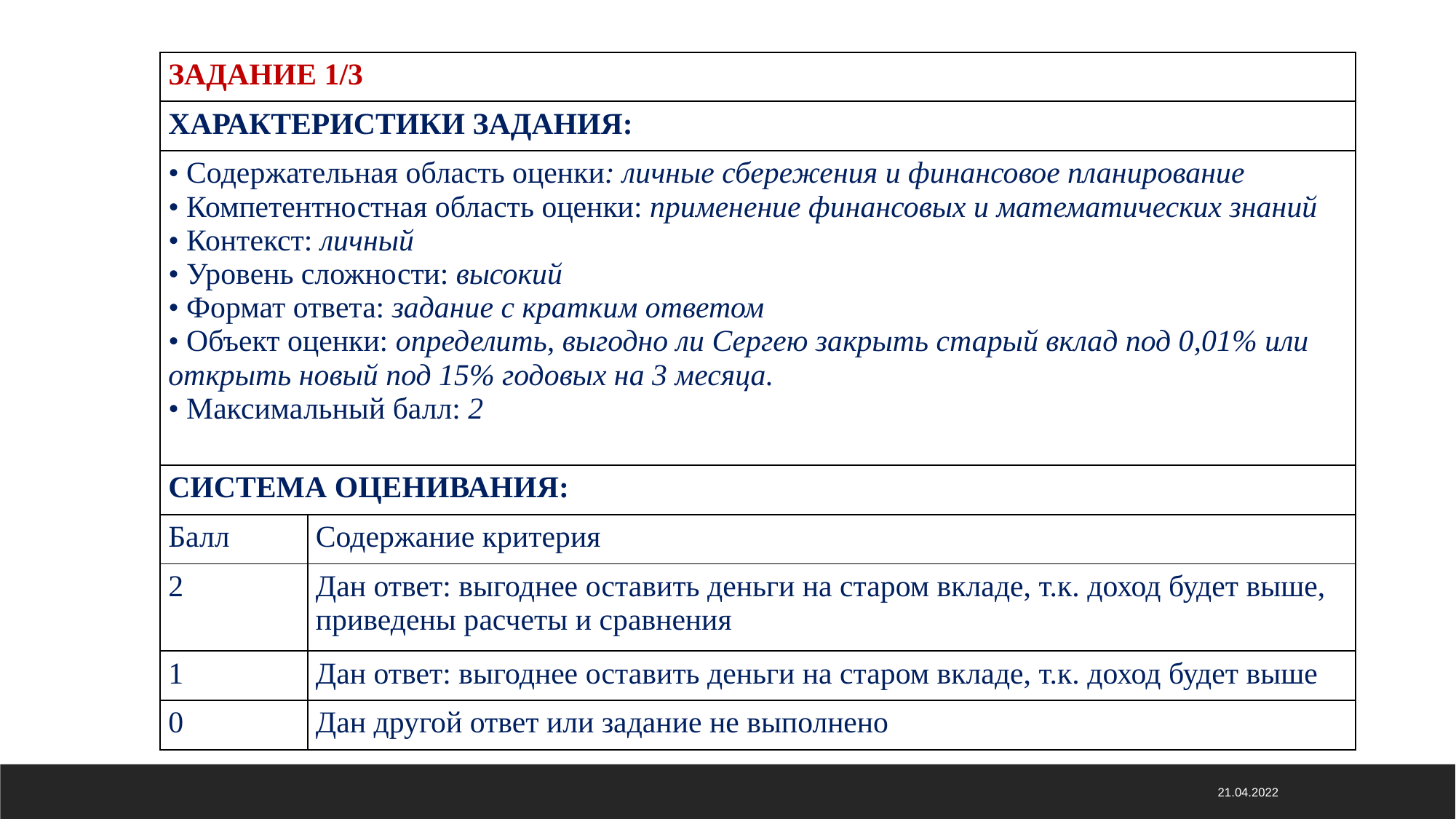

| ЗАДАНИЕ 1/3 |  |
| --- | --- |
| ХАРАКТЕРИСТИКИ ЗАДАНИЯ: |  |
| • Содержательная область оценки: личные сбережения и финансовое планирование • Компетентностная область оценки: применение финансовых и математических знаний • Контекст: личный • Уровень сложности: высокий • Формат ответа: задание с кратким ответом • Объект оценки: определить, выгодно ли Сергею закрыть старый вклад под 0,01% или открыть новый под 15% годовых на 3 месяца. • Максимальный балл: 2 |  |
| СИСТЕМА ОЦЕНИВАНИЯ: |  |
| Балл | Содержание критерия |
| 2 | Дан ответ: выгоднее оставить деньги на старом вкладе, т.к. доход будет выше, приведены расчеты и сравнения |
| 1 | Дан ответ: выгоднее оставить деньги на старом вкладе, т.к. доход будет выше |
| 0 | Дан другой ответ или задание не выполнено |
21.04.2022